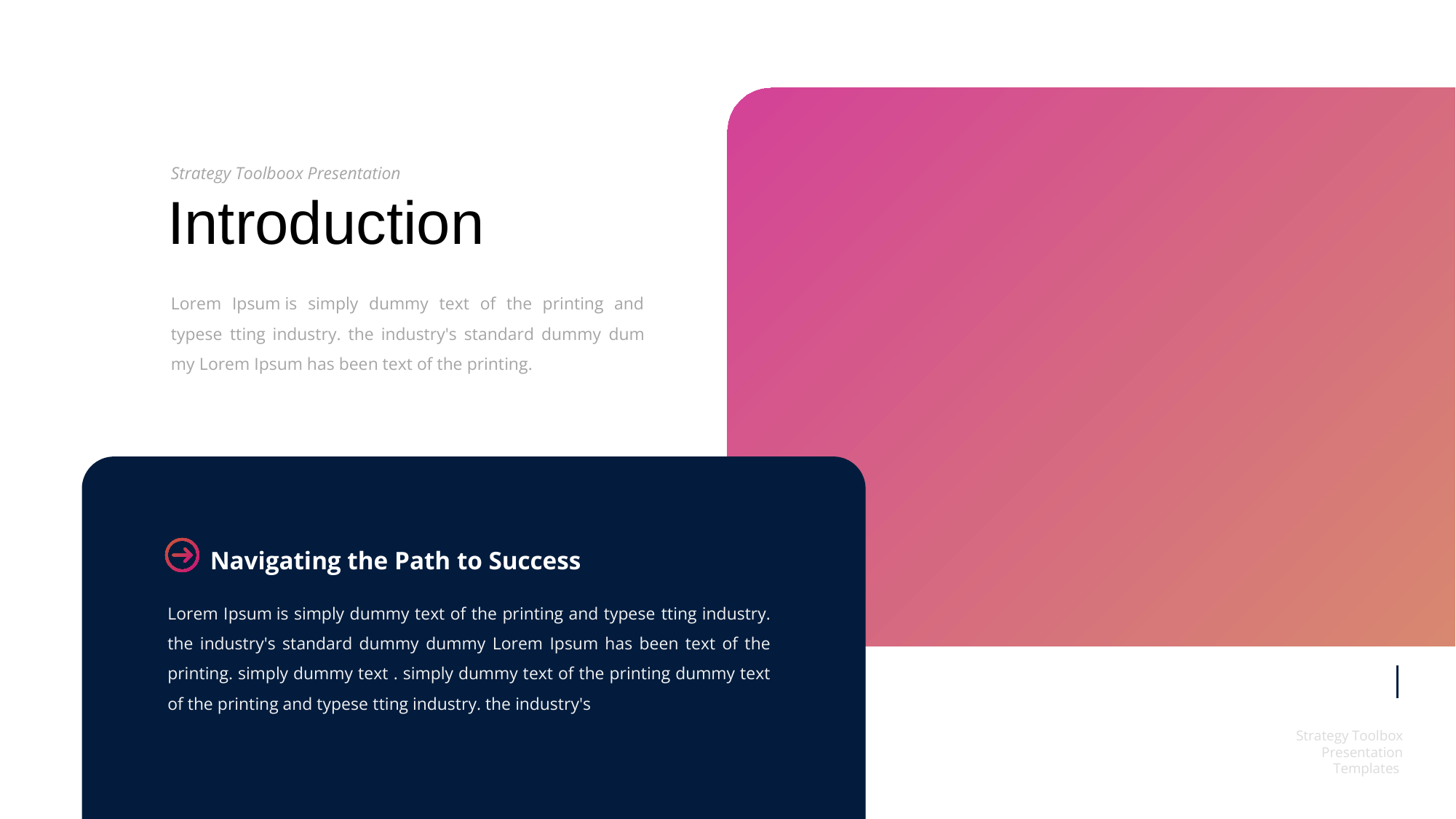

Strategy Toolboox Presentation
Introduction
Lorem Ipsum is simply dummy text of the printing and typese tting industry. the industry's standard dummy dum my Lorem Ipsum has been text of the printing.

Navigating the Path to Success

Lorem Ipsum is simply dummy text of the printing and typese tting industry. the industry's standard dummy dummy Lorem Ipsum has been text of the printing. simply dummy text . simply dummy text of the printing dummy text of the printing and typese tting industry. the industry's
Strategy Toolbox Presentation Templates